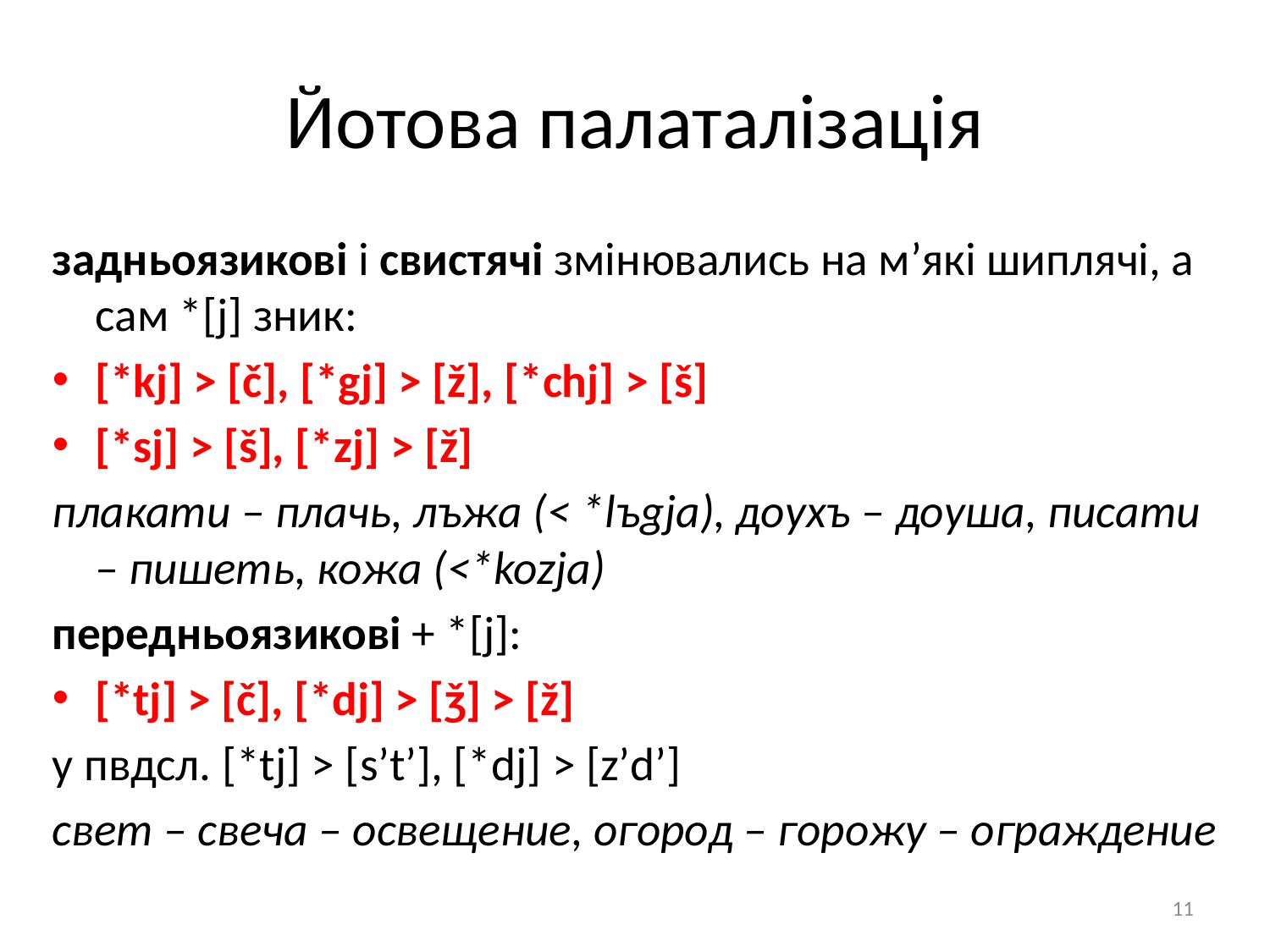

# Йотова палаталізація
задньоязикові і свистячі змінювались на м’які шиплячі, а сам *[j] зник:
[*kj] > [č], [*gj] > [ž], [*chj] > [š]
[*sj] > [š], [*zj] > [ž]
плакати – плачь, лъжа (< *lъgja), доухъ – доуша, писати – пишеть, кожа (<*kozja)
передньоязикові + *[j]:
[*tj] > [č], [*dj] > [ǯ] > [ž]
у пвдсл. [*tj] > [s’t’], [*dj] > [z’d’]
свет – свеча – освещение, огород – горожу – ограждение
11